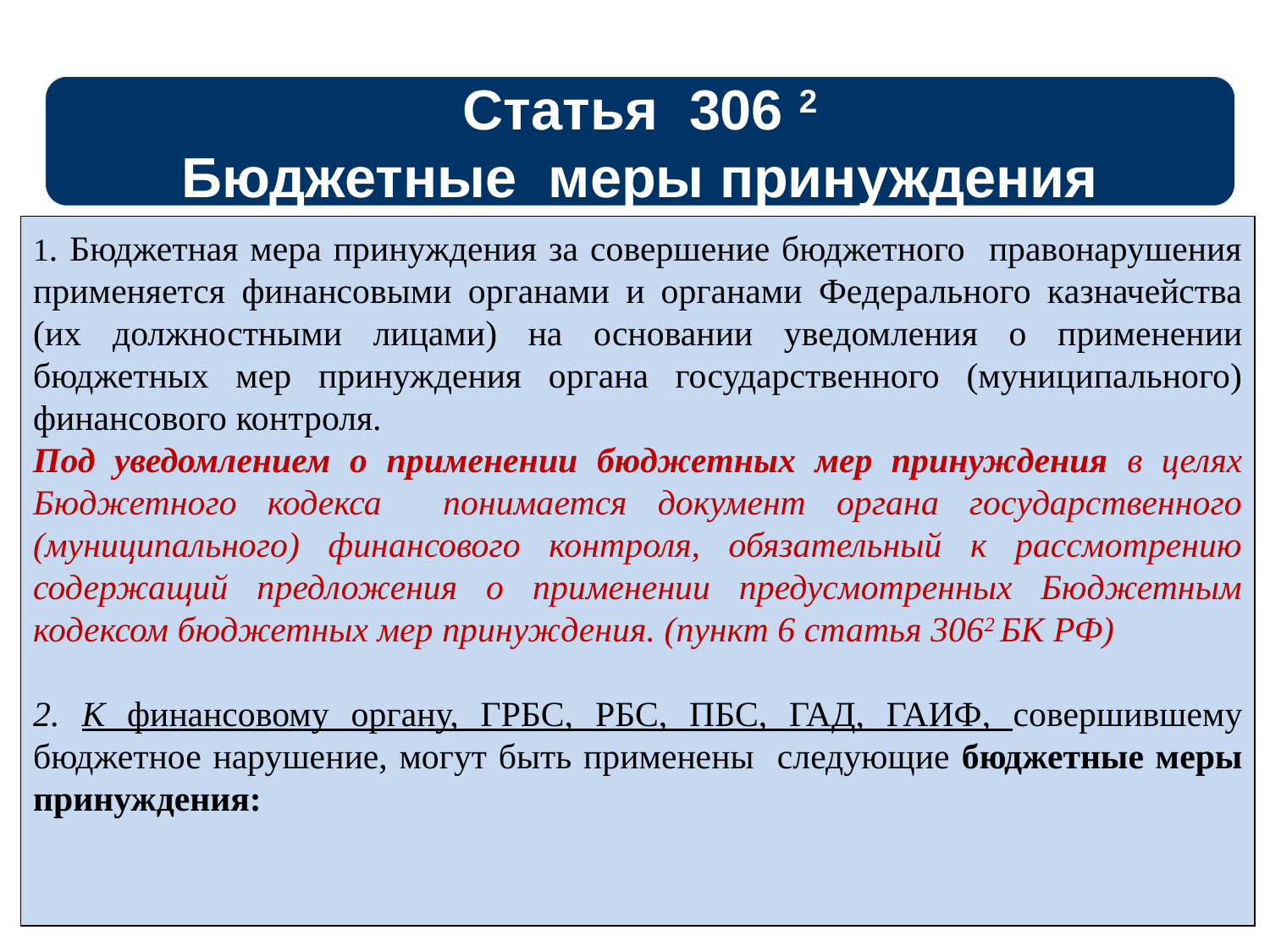

Статья  306 2
Бюджетные  меры принуждения

1. Бюджетная мера принуждения за совершение бюджетного  правонарушения применяется финансовыми органами и органами Федерального казначейства (их должностными лицами) на основании уведомления о применении бюджетных мер принуждения органа государственного (муниципального) финансового контроля.
Под уведомлением о применении бюджетных мер принуждения в целях Бюджетного кодекса  понимается документ органа государственного (муниципального) финансового контроля, обязательный к рассмотрению содержащий предложения о применении предусмотренных Бюджетным кодексом бюджетных мер принуждения. (пункт 6 статья 3062 БК РФ)

2. К финансовому органу, ГРБС, РБС, ПБС, ГАД, ГАИФ, совершившему бюджетное нарушение, могут быть применены  следующие бюджетные меры принуждения: